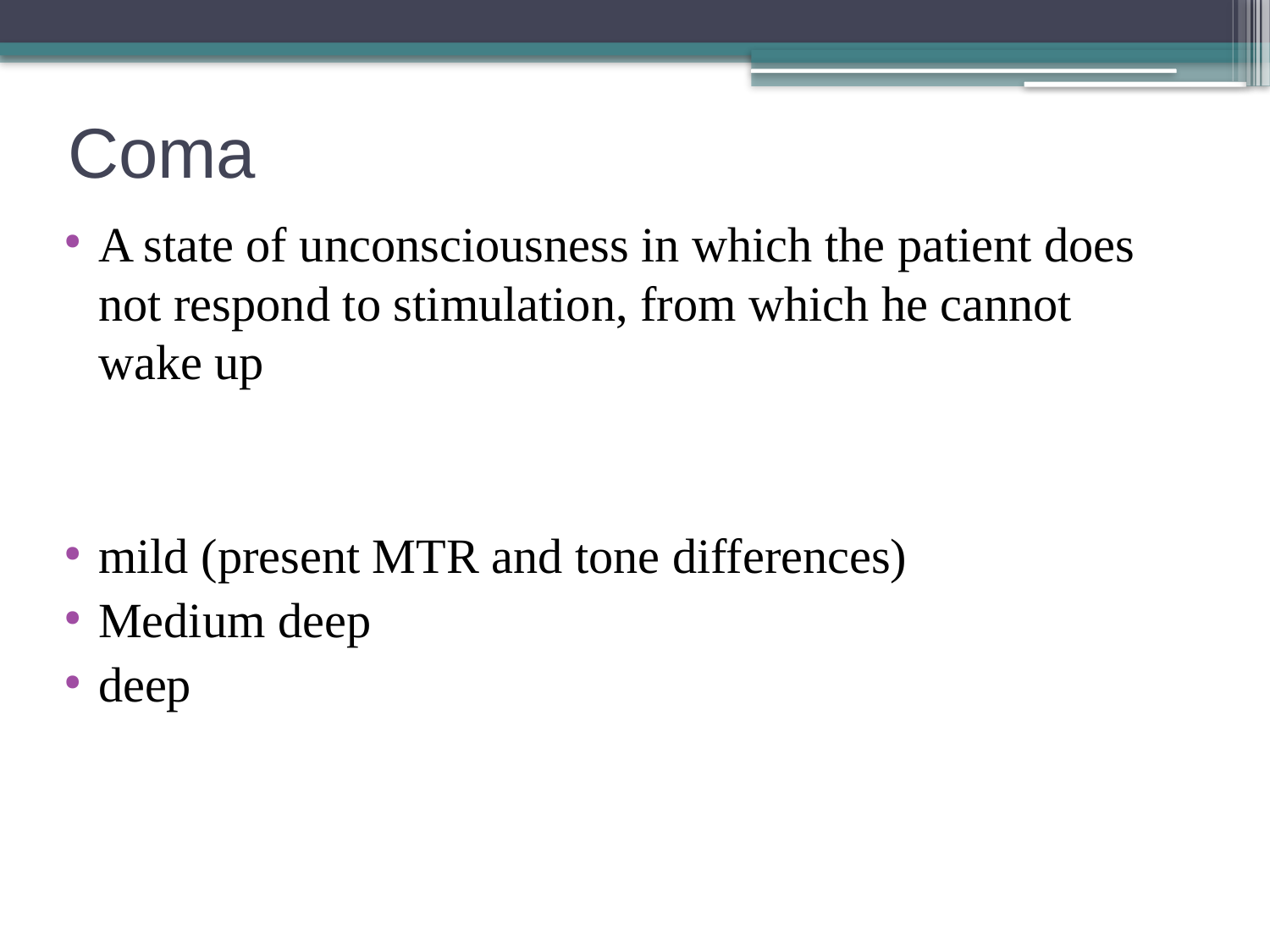

# Coma
A state of unconsciousness in which the patient does not respond to stimulation, from which he cannot wake up

mild (present MTR and tone differences)
Medium deep
deep